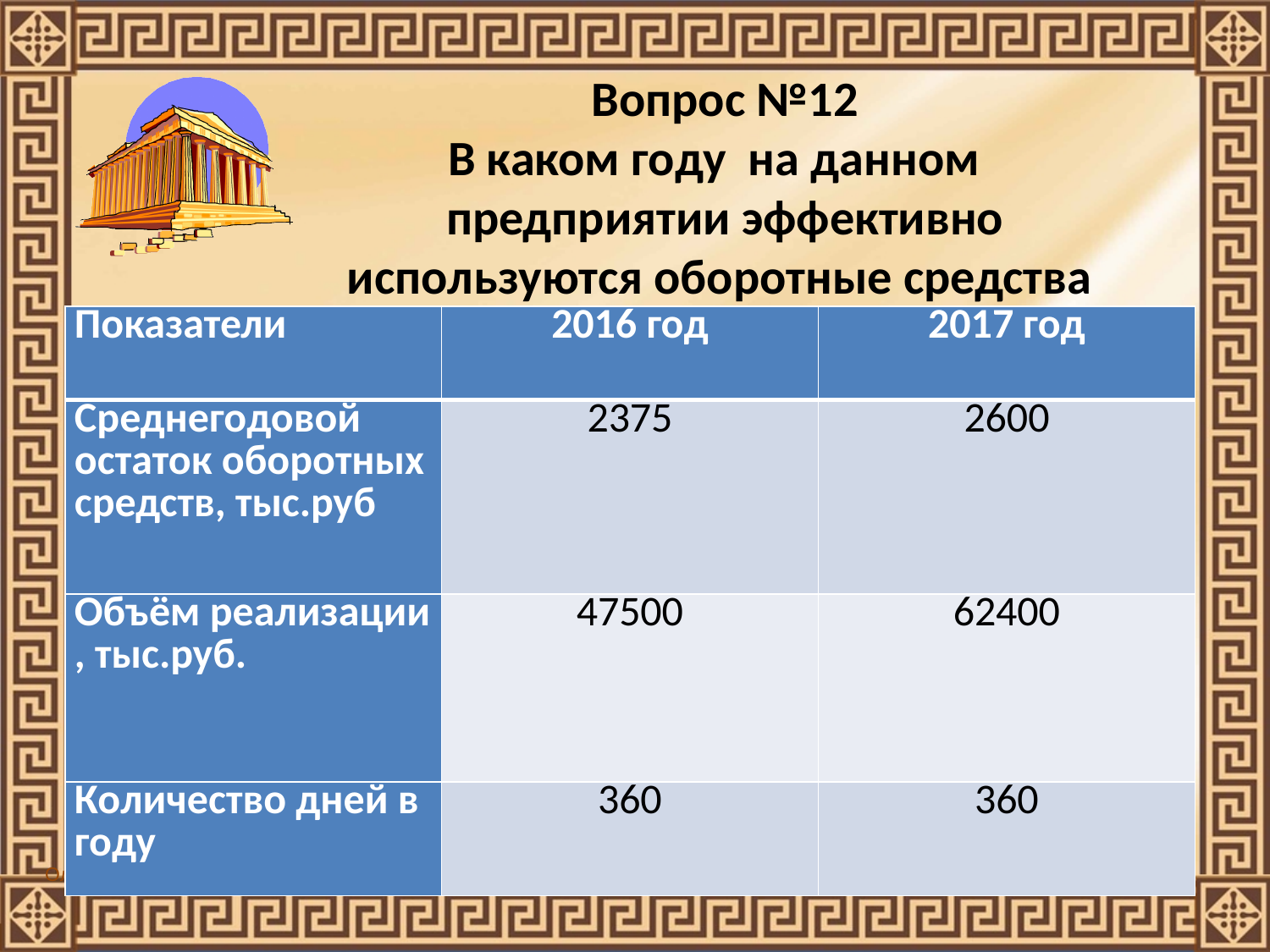

# Вопрос №12 В каком году  на данном   предприятии эффективно используются оборотные средства
| Показатели | 2016 год | 2017 год |
| --- | --- | --- |
| Среднегодовой остаток оборотных средств, тыс.руб | 2375 | 2600 |
| Объём реализации , тыс.руб. | 47500 | 62400 |
| Количество дней в году | 360 | 360 |